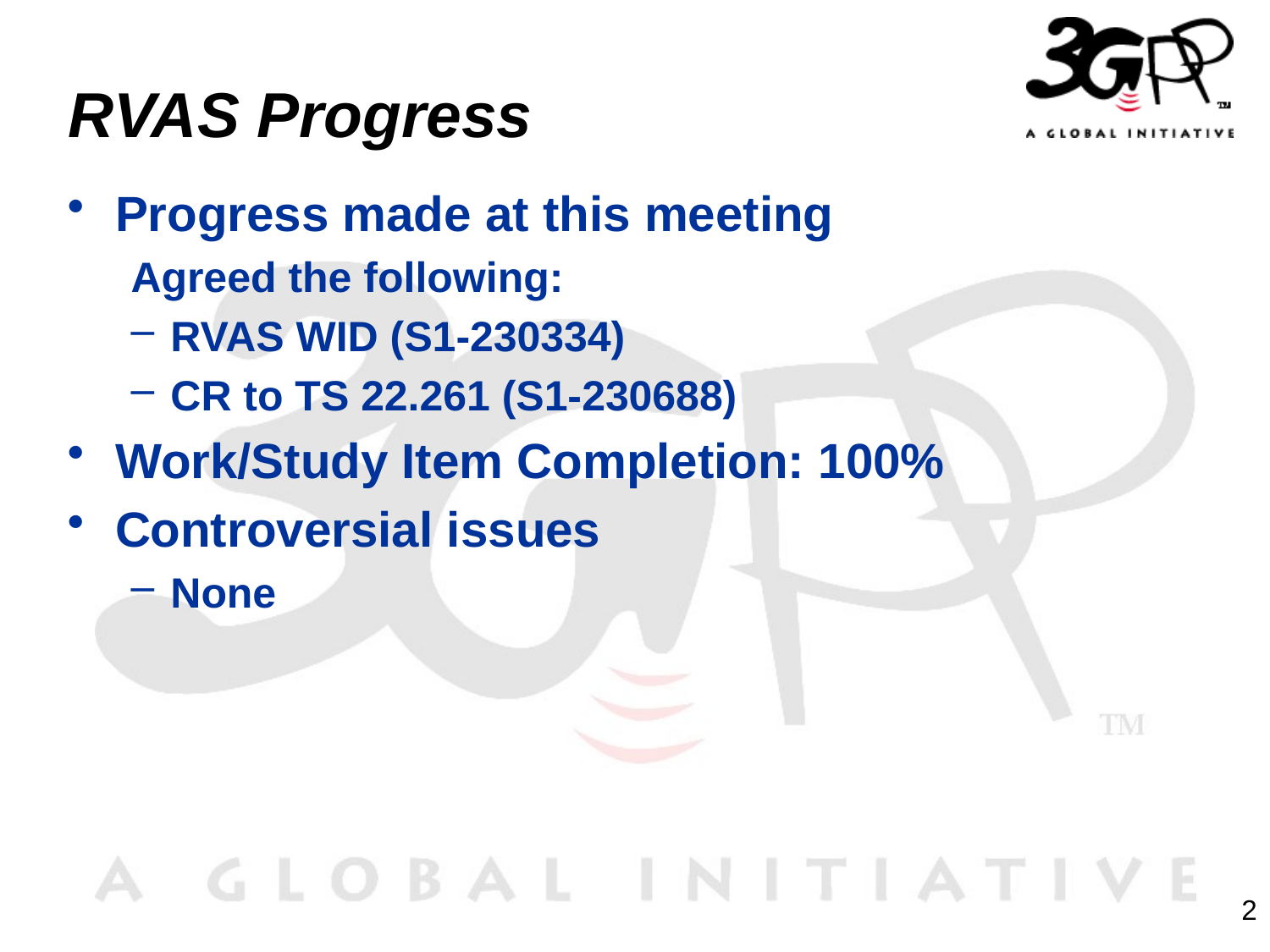

# RVAS Progress
Progress made at this meeting
Agreed the following:
RVAS WID (S1-230334)
CR to TS 22.261 (S1-230688)
Work/Study Item Completion: 100%
Controversial issues
None
2